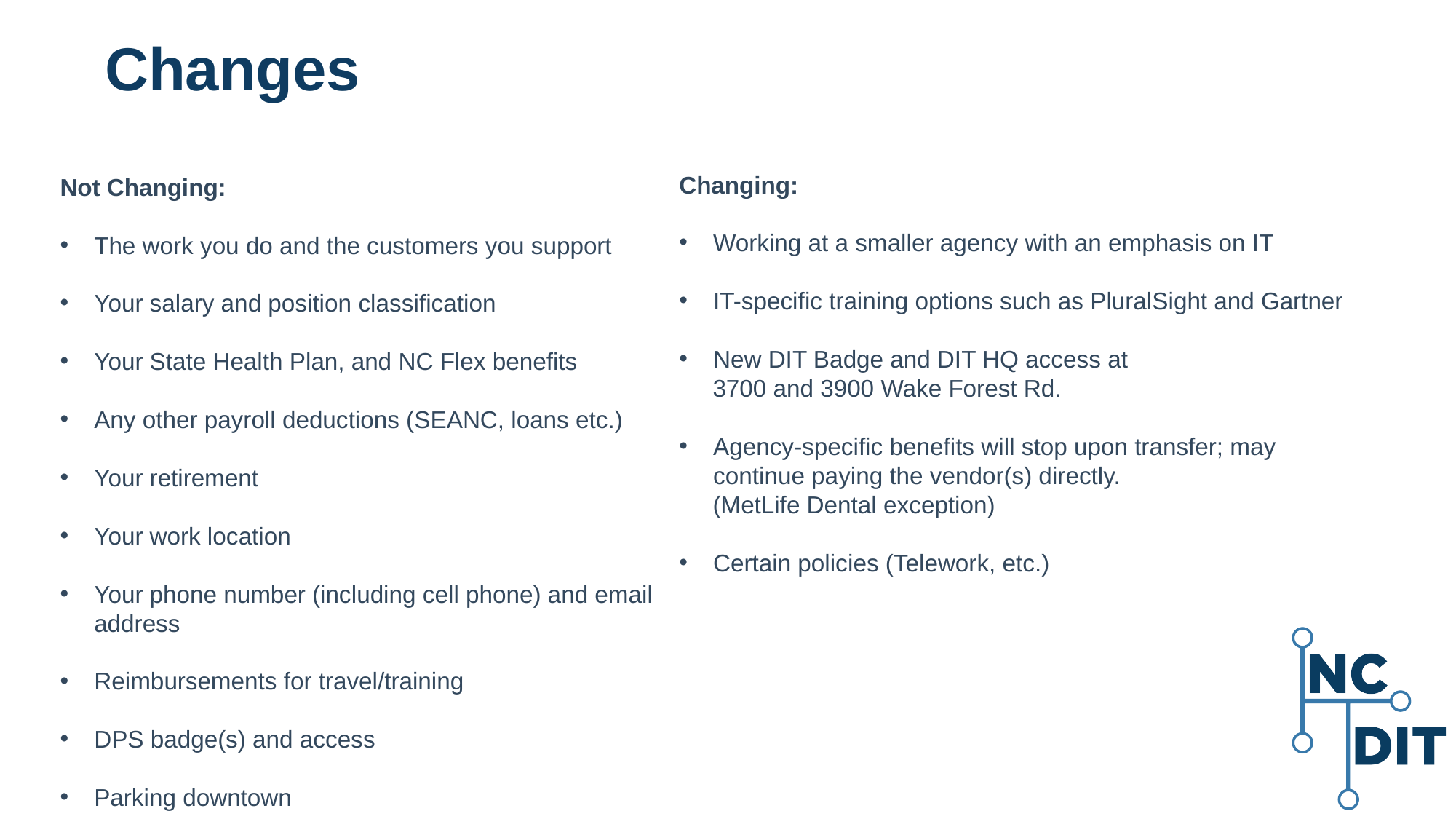

Changes

Changing:

Working at a smaller agency with an emphasis on IT

IT-specific training options such as PluralSight and Gartner

New DIT Badge and DIT HQ access at
     3700 and 3900 Wake Forest Rd.

Agency-specific benefits will stop upon transfer; may continue paying the vendor(s) directly.
     (MetLife Dental exception)

Certain policies (Telework, etc.)

Not Changing:

The work you do and the customers you support

Your salary and position classification

Your State Health Plan, and NC Flex benefits

Any other payroll deductions (SEANC, loans etc.)

Your retirement

Your work location

Your phone number (including cell phone) and email address

Reimbursements for travel/training

DPS badge(s) and access

Parking downtown